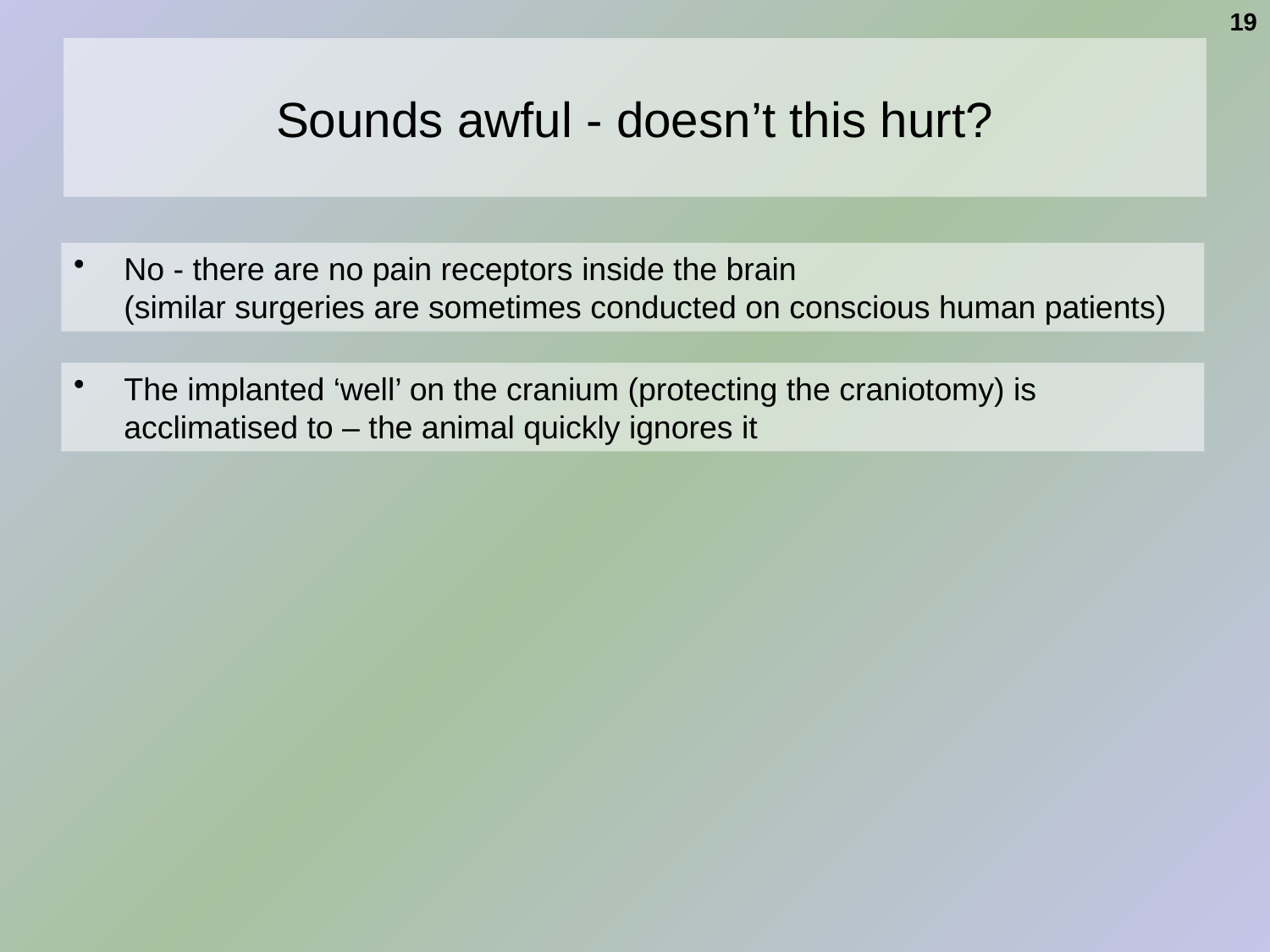

19
# Sounds awful - doesn’t this hurt?
No - there are no pain receptors inside the brain
(similar surgeries are sometimes conducted on conscious human patients)
The implanted ‘well’ on the cranium (protecting the craniotomy) is acclimatised to – the animal quickly ignores it